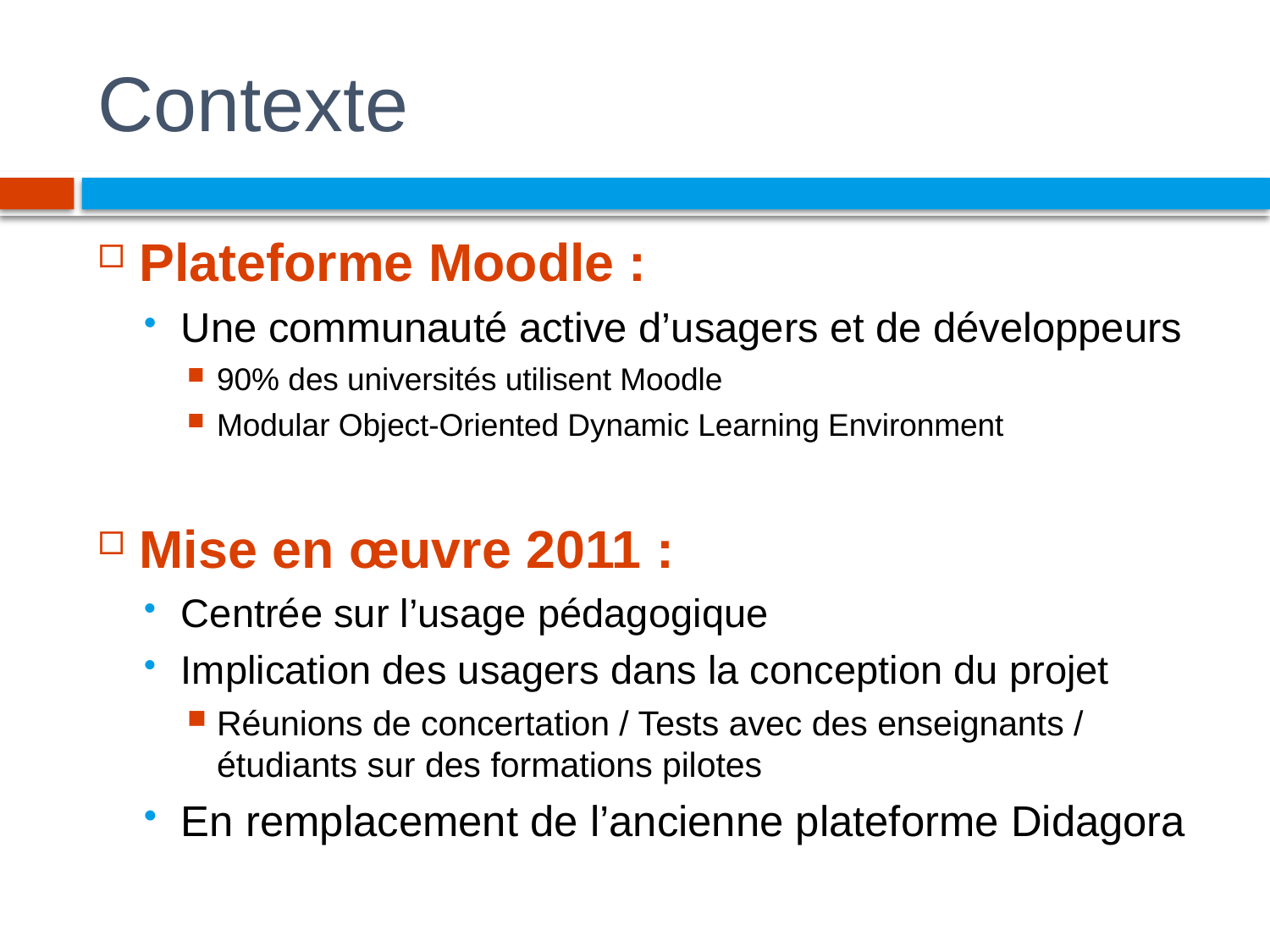

# Contexte
Plateforme Moodle :
Une communauté active d’usagers et de développeurs
90% des universités utilisent Moodle
Modular Object-Oriented Dynamic Learning Environment

Mise en œuvre 2011 :
Centrée sur l’usage pédagogique
Implication des usagers dans la conception du projet
Réunions de concertation / Tests avec des enseignants / étudiants sur des formations pilotes
En remplacement de l’ancienne plateforme Didagora